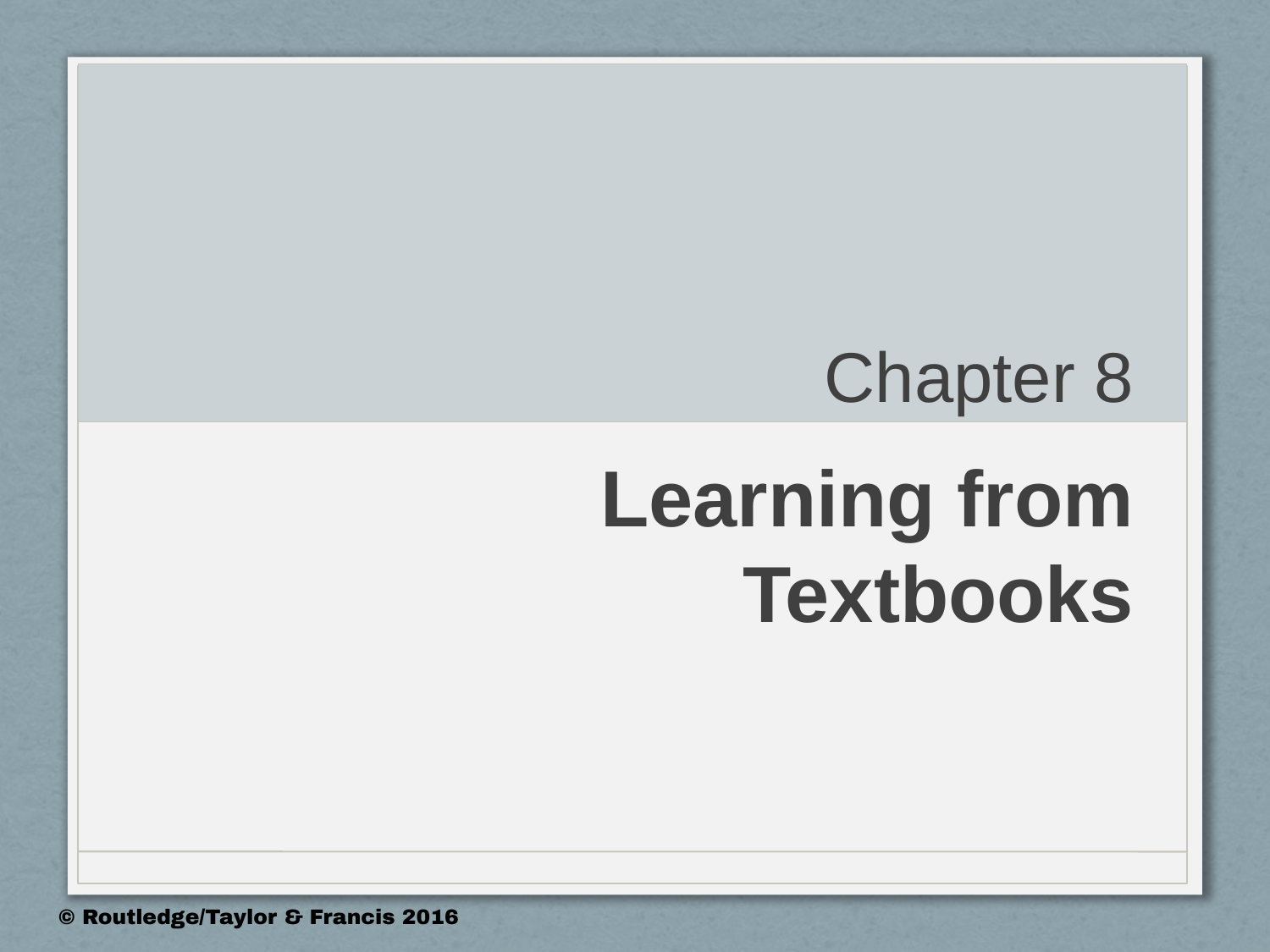

# Chapter 8
Learning from Textbooks
© Routledge/Taylor & Francis 2016